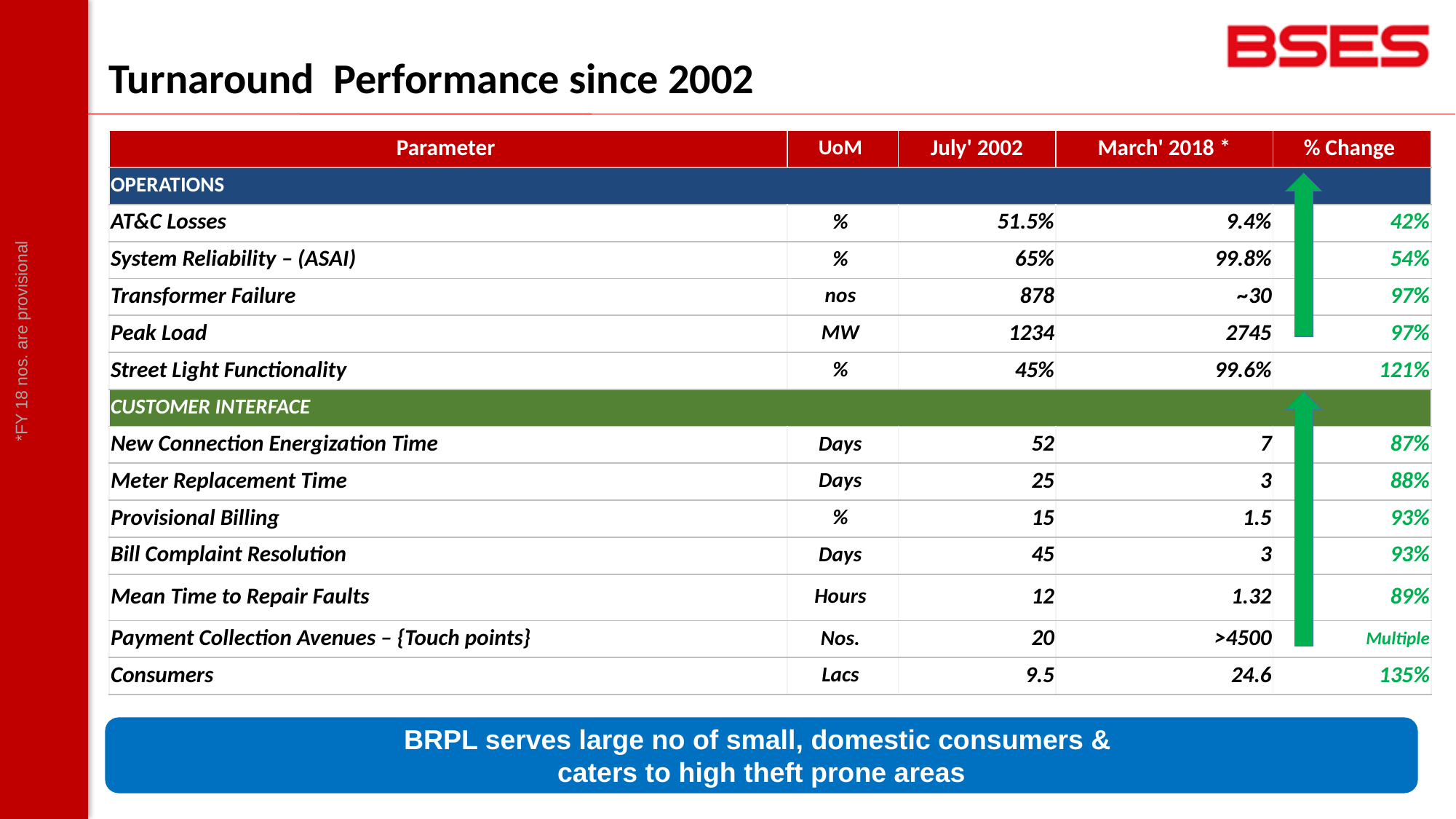

Turnaround  Performance since 2002
| Parameter | UoM | July' 2002 | March' 2018 \* | % Change |
| --- | --- | --- | --- | --- |
| OPERATIONS |  |  |  |  |
| AT&C Losses | % | 51.5% | 9.4% | 42% |
| System Reliability – (ASAI) | % | 65% | 99.8% | 54% |
| Transformer Failure | nos | 878 | ~30 | 97% |
| Peak Load | MW | 1234 | 2745 | 97% |
| Street Light Functionality | % | 45% | 99.6% | 121% |
| CUSTOMER INTERFACE |  |  |  |  |
| New Connection Energization Time | Days | 52 | 7 | 87% |
| Meter Replacement Time | Days | 25 | 3 | 88% |
| Provisional Billing | % | 15 | 1.5 | 93% |
| Bill Complaint Resolution | Days | 45 | 3 | 93% |
| Mean Time to Repair Faults | Hours | 12 | 1.32 | 89% |
| Payment Collection Avenues – {Touch points} | Nos. | 20 | >4500 | Multiple |
| Consumers | Lacs | 9.5 | 24.6 | 135% |

*FY 18 nos. are provisional

BRPL serves large no of small, domestic consumers &
caters to high theft prone areas